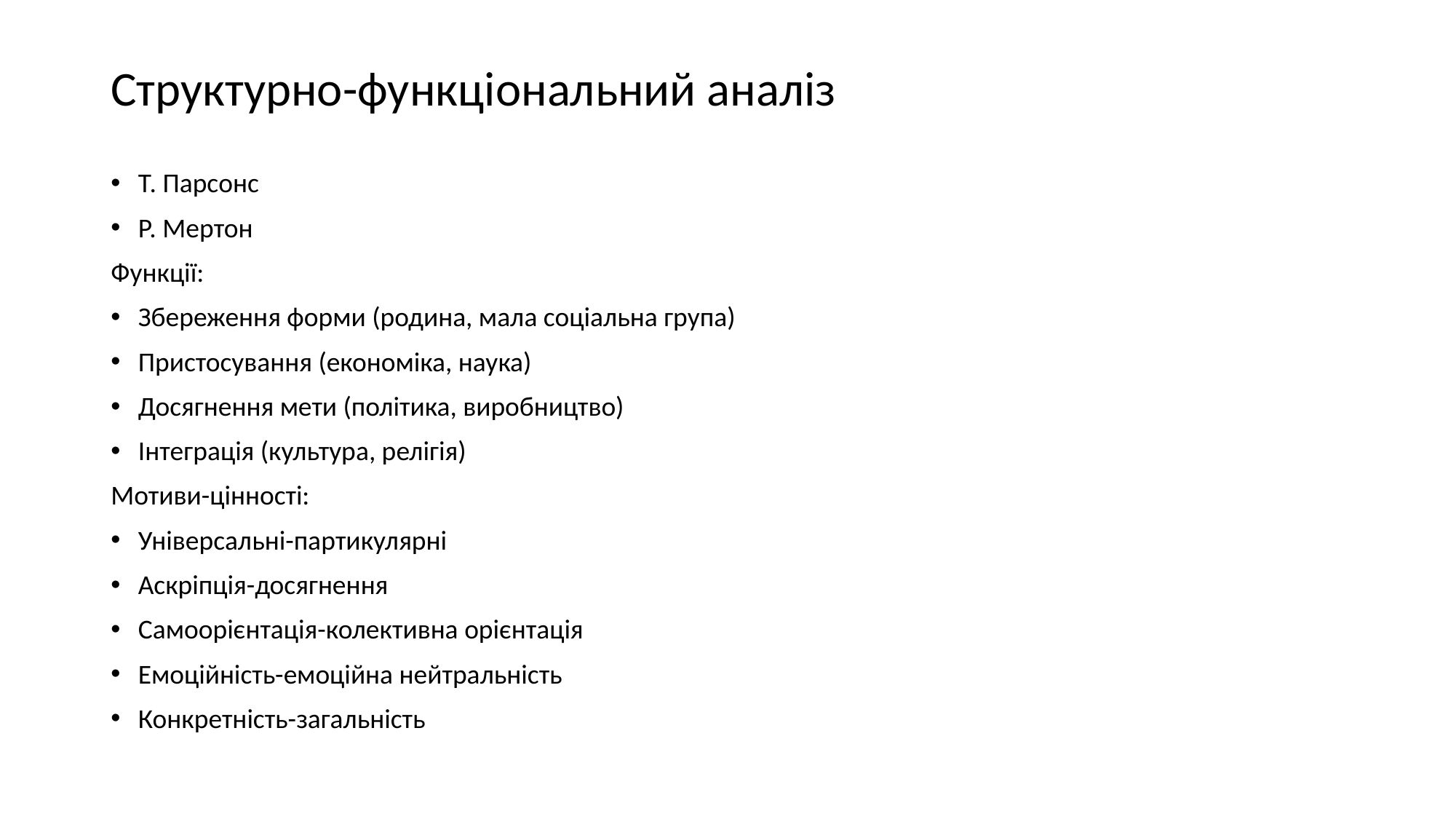

# Структурно-функціональний аналіз
Т. Парсонс
Р. Мертон
Функції:
Збереження форми (родина, мала соціальна група)
Пристосування (економіка, наука)
Досягнення мети (політика, виробництво)
Інтеграція (культура, релігія)
Мотиви-цінності:
Універсальні-партикулярні
Аскріпція-досягнення
Самоорієнтація-колективна орієнтація
Емоційність-емоційна нейтральність
Конкретність-загальність